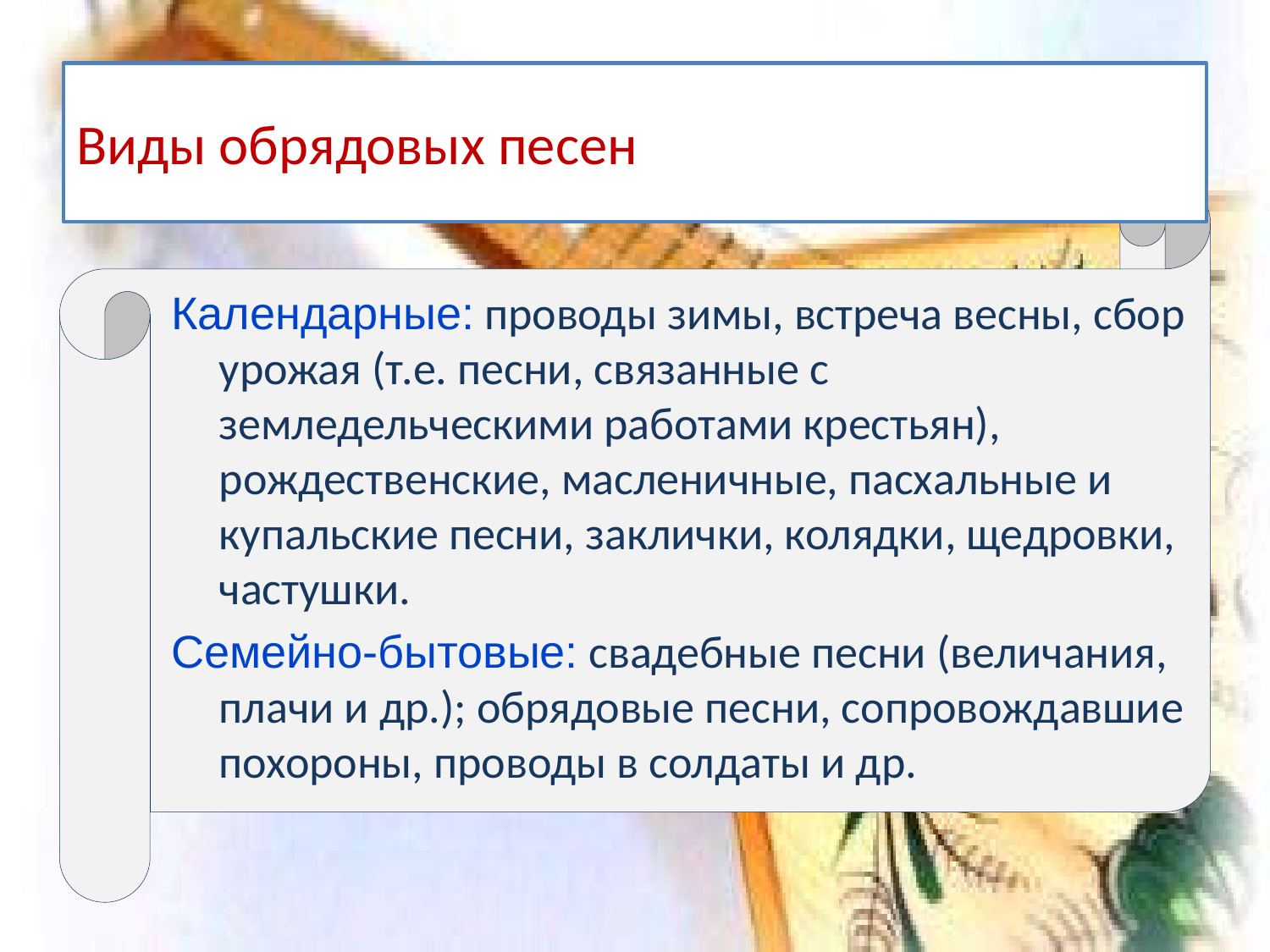

# Виды обрядовых песен

Календарные: проводы зимы, встреча весны, сбор урожая (т.е. песни, связанные с земледельческими работами крестьян), рождественские, масленичные, пасхальные и  купальские песни, заклички, колядки, щедровки, частушки.
Семейно-бытовые: свадебные песни (величания, плачи и др.); обрядовые песни, сопровождавшие похороны, проводы в солдаты и др.